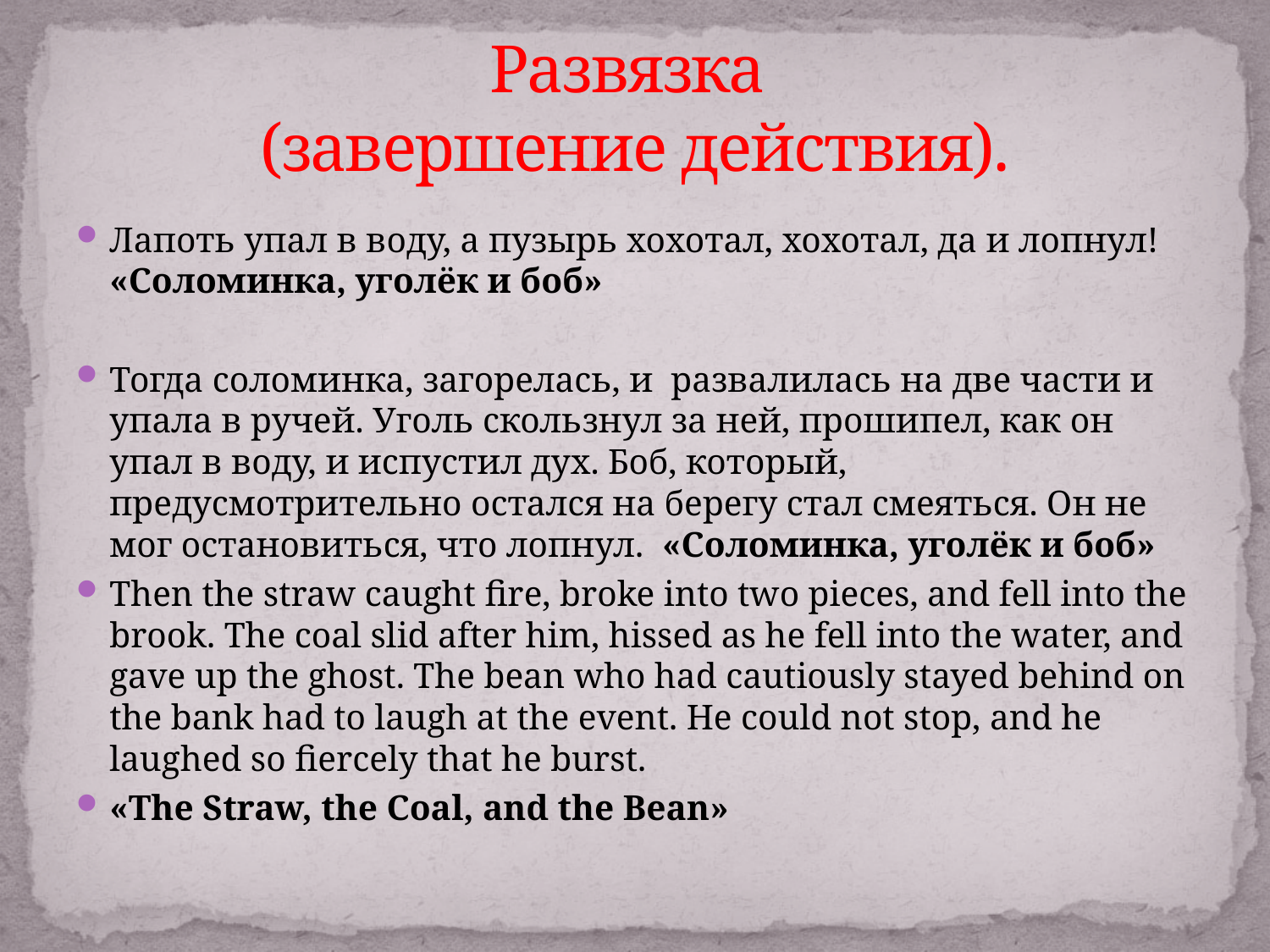

# Развязка (завершение действия).
Лапоть упал в воду, а пузырь хохотал, хохотал, да и лопнул! «Соломинка, уголёк и боб»

Тогда соломинка, загорелась, и  развалилась на две части и упала в ручей. Уголь скользнул за ней, прошипел, как он упал в воду, и испустил дух. Боб, который, предусмотрительно остался на берегу стал смеяться. Он не мог остановиться, что лопнул.  «Соломинка, уголёк и боб»
Then the straw caught fire, broke into two pieces, and fell into the brook. The coal slid after him, hissed as he fell into the water, and gave up the ghost. The bean who had cautiously stayed behind on the bank had to laugh at the event. He could not stop, and he laughed so fiercely that he burst.
«The Straw, the Coal, and the Bean»